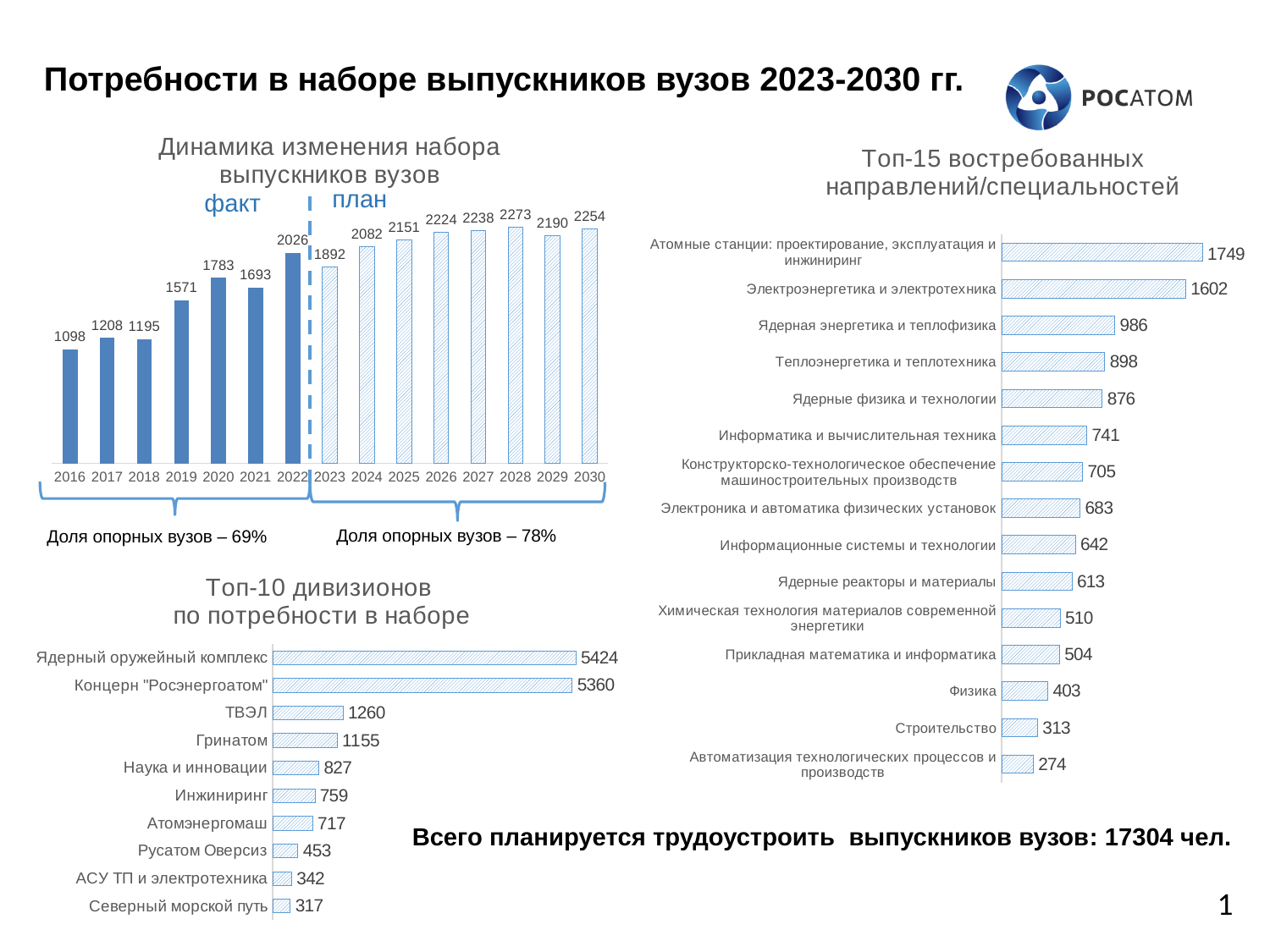

Потребности в наборе выпускников вузов 2023-2030 гг.

### Chart: Динамика изменения набора выпускников вузов

| Category |  |
|---|---|
| 2016 | 1098.0 |
| 2017 | 1208.0 |
| 2018 | 1195.0 |
| 2019 | 1571.0 |
| 2020 | 1783.0 |
| 2021 | 1693.0 |
| 2022 | 2026.0 |
| 2023 | 1892.0 |
| 2024 | 2082.0 |
| 2025 | 2151.0 |
| 2026 | 2224.0 |
| 2027 | 2238.0 |
| 2028 | 2273.0 |
| 2029 | 2190.0 |
| 2030 | 2254.0 |

### Chart: Топ-15 востребованных направлений/специальностей

| Category |  |
|---|---|
| Атомные станции: проектирование, эксплуатация и инжиниринг | 1749.0 |
| Электроэнергетика и электротехника | 1602.0 |
| Ядерная энергетика и теплофизика | 986.0 |
| Теплоэнергетика и теплотехника | 898.0 |
| Ядерные физика и технологии | 876.0 |
| Информатика и вычислительная техника | 741.0 |
| Конструкторско-технологическое обеспечение машиностроительных производств | 705.0 |
| Электроника и автоматика физических установок | 683.0 |
| Информационные системы и технологии | 642.0 |
| Ядерные реакторы и материалы | 613.0 |
| Химическая технология материалов современной энергетики | 510.0 |
| Прикладная математика и информатика | 504.0 |
| Физика | 403.0 |
| Строительство | 313.0 |
| Автоматизация технологических процессов и производств | 274.0 |
план
факт

Доля опорных вузов – 78%
Доля опорных вузов – 69%

### Chart: Топ-10 дивизионов
по потребности в наборе

| Category |  |
|---|---|
| Ядерный оружейный комплекс | 5424.0 |
| Концерн "Росэнергоатом" | 5360.0 |
| ТВЭЛ | 1260.0 |
| Гринатом | 1155.0 |
| Наука и инновации | 827.0 |
| Инжиниринг | 759.0 |
| Атомэнергомаш | 717.0 |
| Русатом Оверсиз | 453.0 |
| АСУ ТП и электротехника | 342.0 |
| Северный морской путь | 317.0 |
Всего планируется трудоустроить  выпускников вузов: 17304 чел.
1